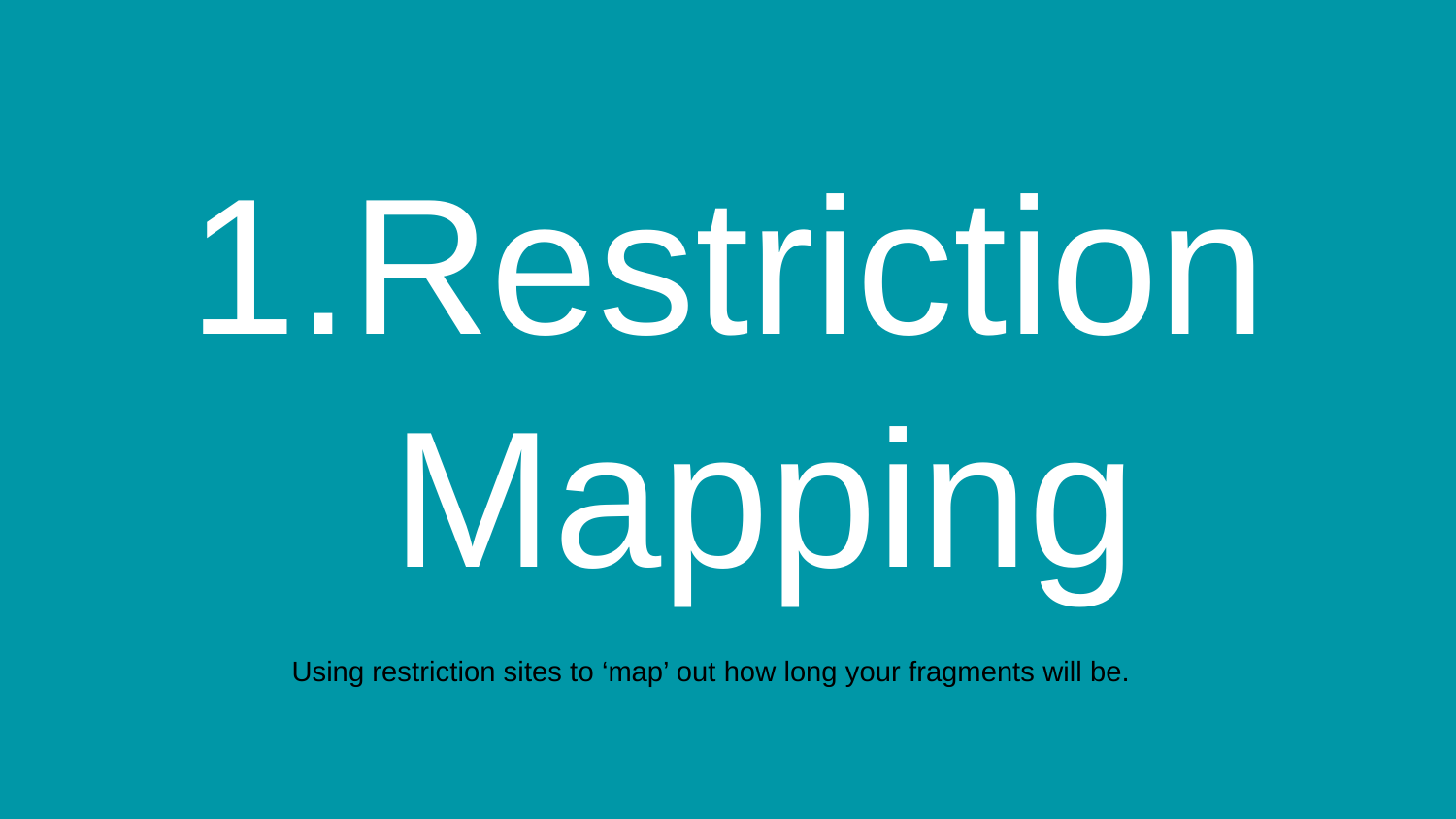

Restriction Mapping
Using restriction sites to ‘map’ out how long your fragments will be.